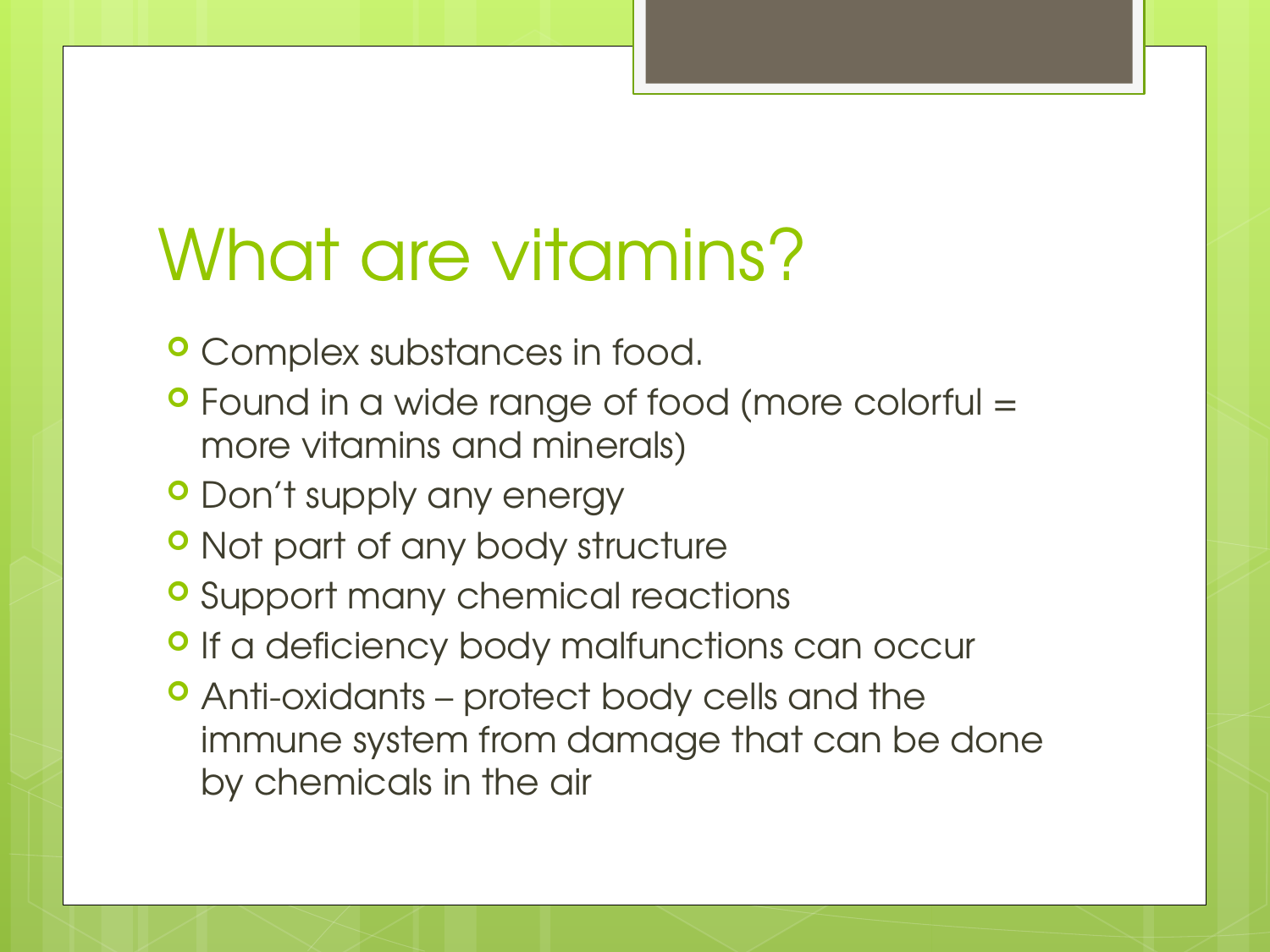

# What are vitamins?
Complex substances in food.
Found in a wide range of food (more colorful = more vitamins and minerals)
Don’t supply any energy
Not part of any body structure
Support many chemical reactions
If a deficiency body malfunctions can occur
Anti-oxidants – protect body cells and the immune system from damage that can be done by chemicals in the air